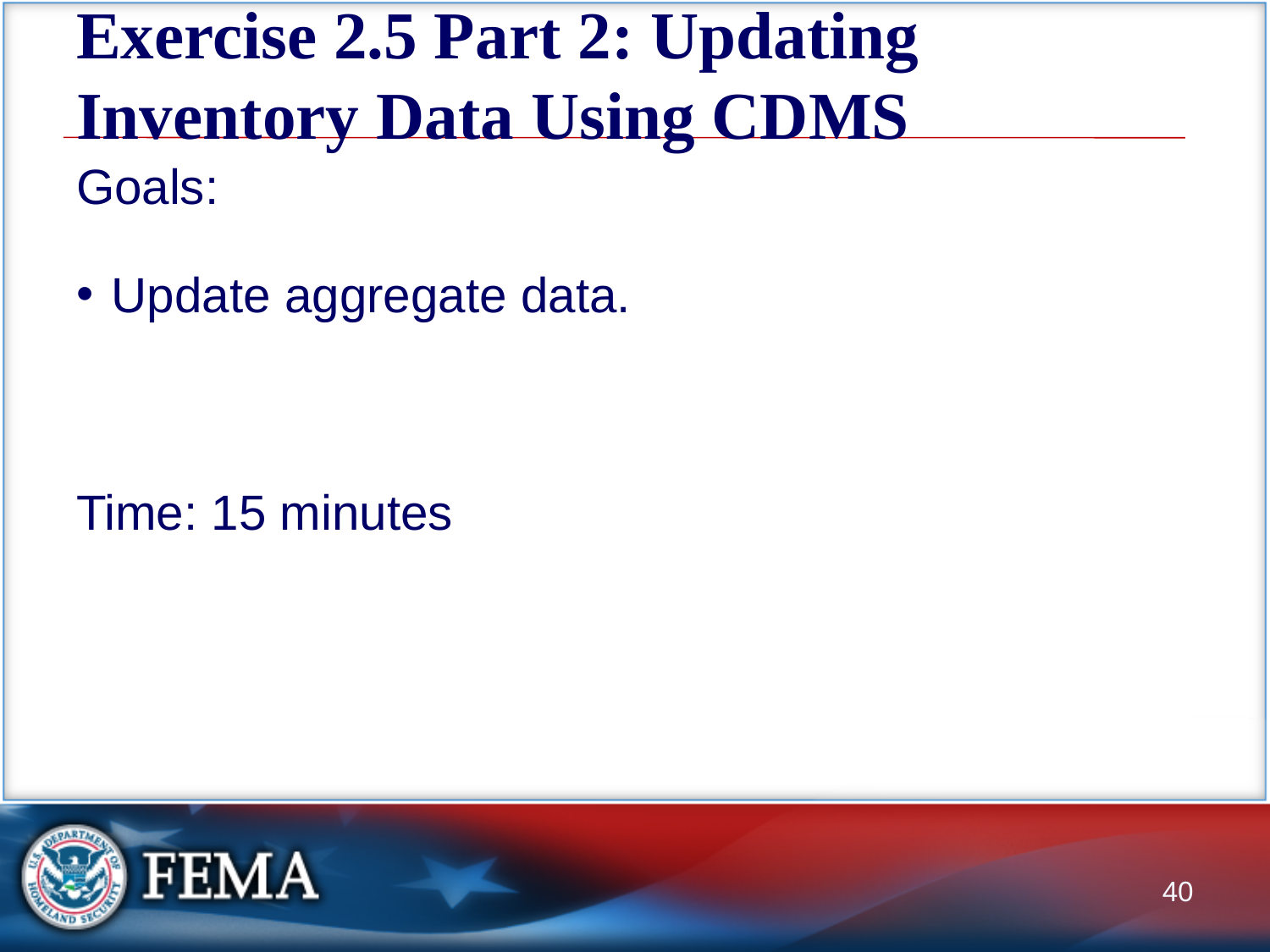

# Exercise 2.5 Part 2: Updating Inventory Data Using CDMS
Goals:
Update aggregate data.

Time: 15 minutes
40